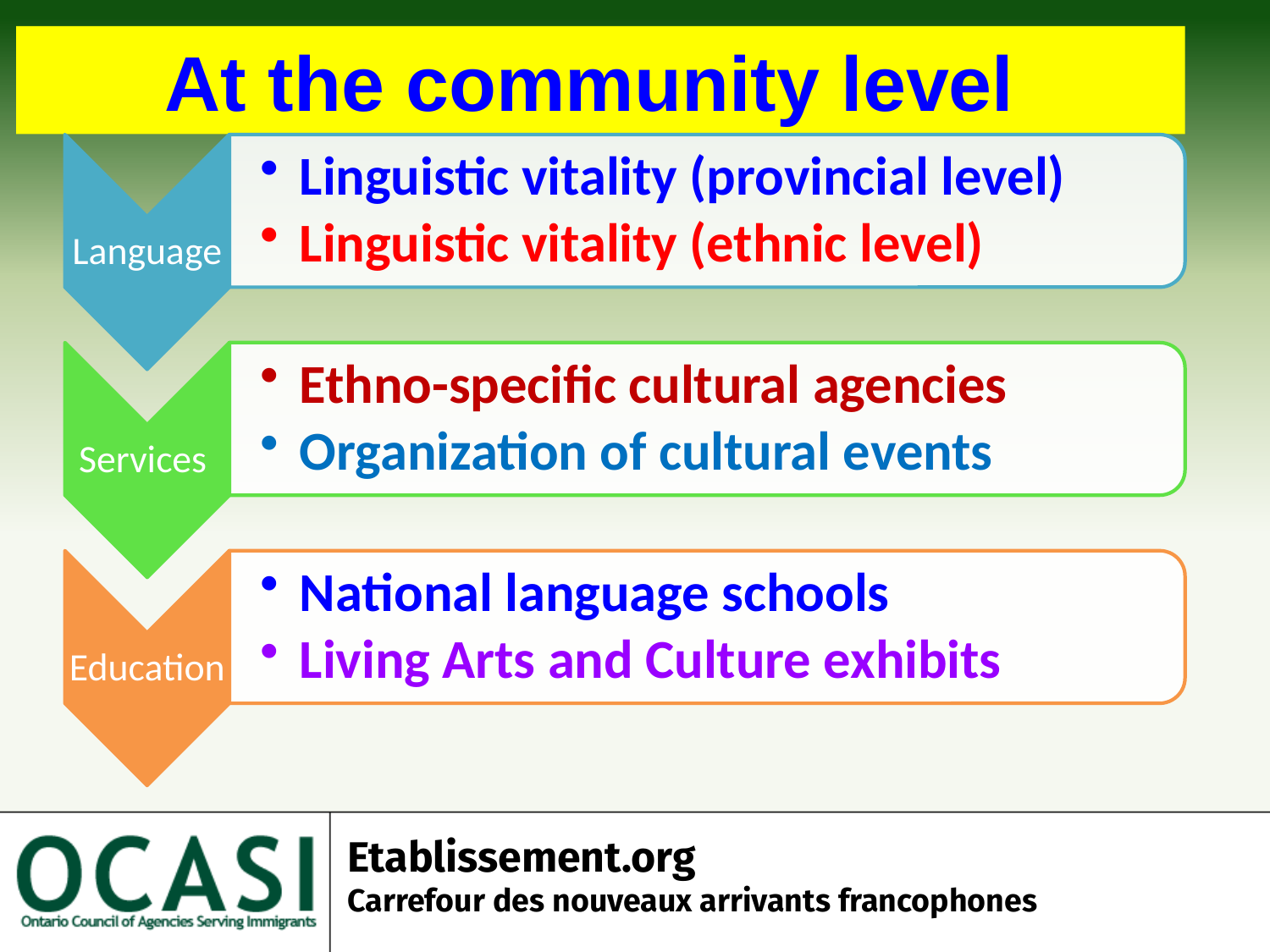

At the community level

Language
Linguistic vitality (provincial level)
Linguistic vitality (ethnic level)
Services
Ethno-specific cultural agencies
Organization of cultural events
Education
National language schools
Living Arts and Culture exhibits
Etablissement.org
Carrefour des nouveaux arrivants francophones